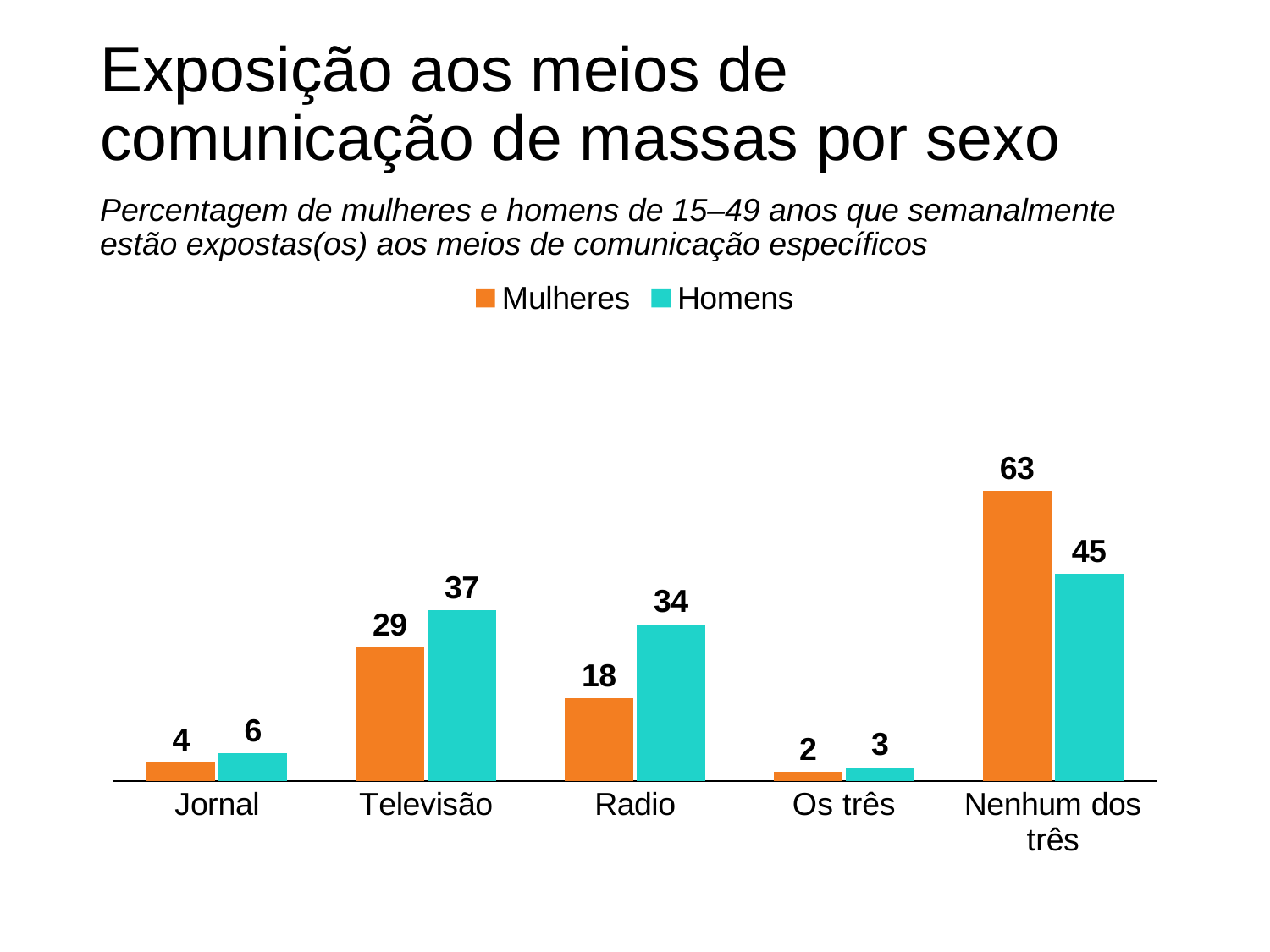

# Exposição aos meios de comunicação de massas por sexo
Percentagem de mulheres e homens de 15–49 anos que semanalmente estão expostas(os) aos meios de comunicação específicos

### Chart

| Category | Mulheres | Homens |
|---|---|---|
| Jornal | 4.0 | 6.0 |
| Televisão | 29.0 | 37.0 |
| Radio | 18.0 | 34.0 |
| Os três | 2.0 | 3.0 |
| Nenhum dos três | 63.0 | 45.0 |